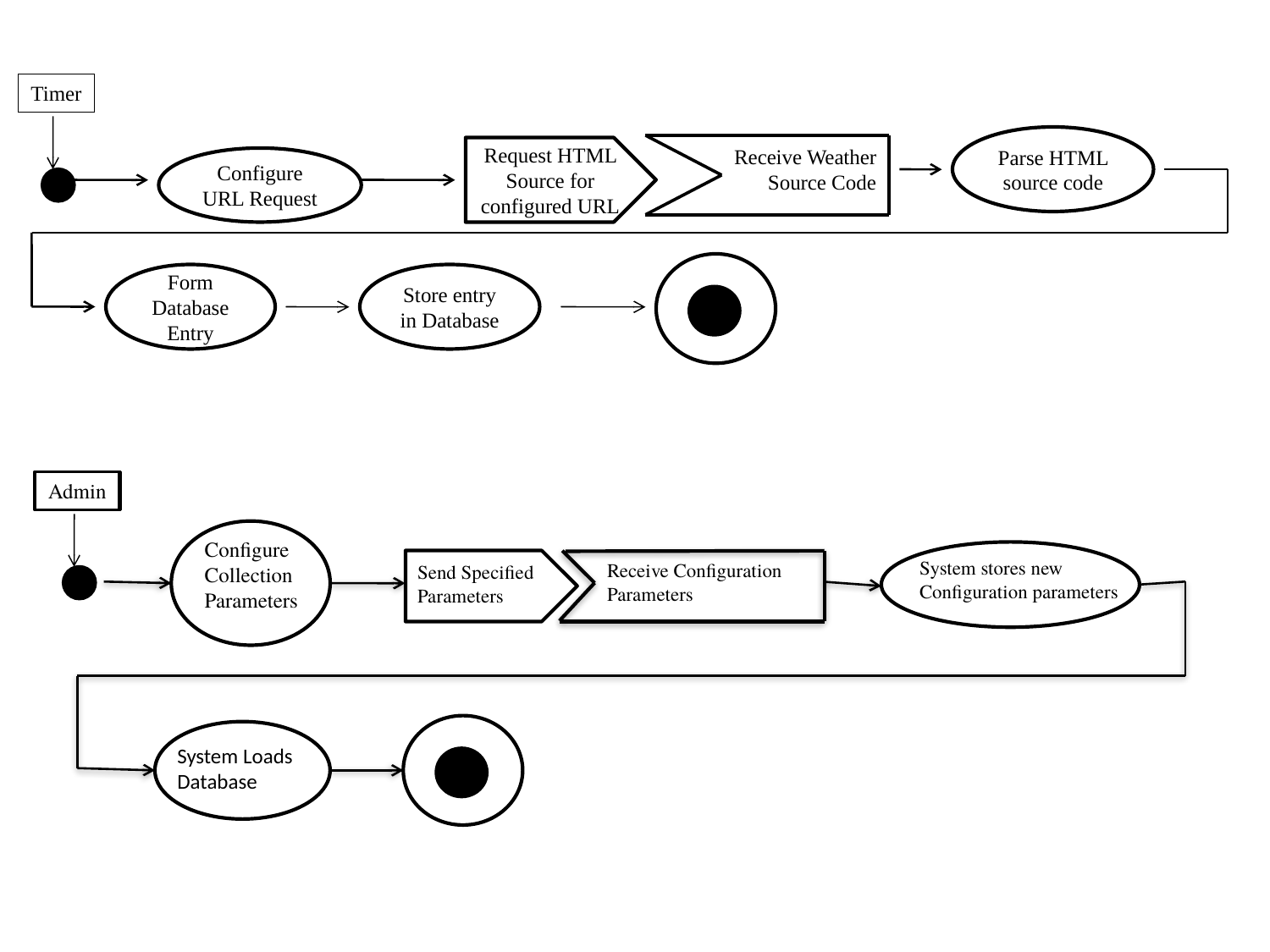

Timer
Parse HTML source code
Request HTML Source for configured URL

Receive Weather Source Code
Configure URL Request

Form Database Entry
Store entry in Database

Admin

Configure
Collection
Parameters

System stores new
Configuration parameters

Receive Configuration
Parameters
Send Specified
Parameters

System Loads
Database